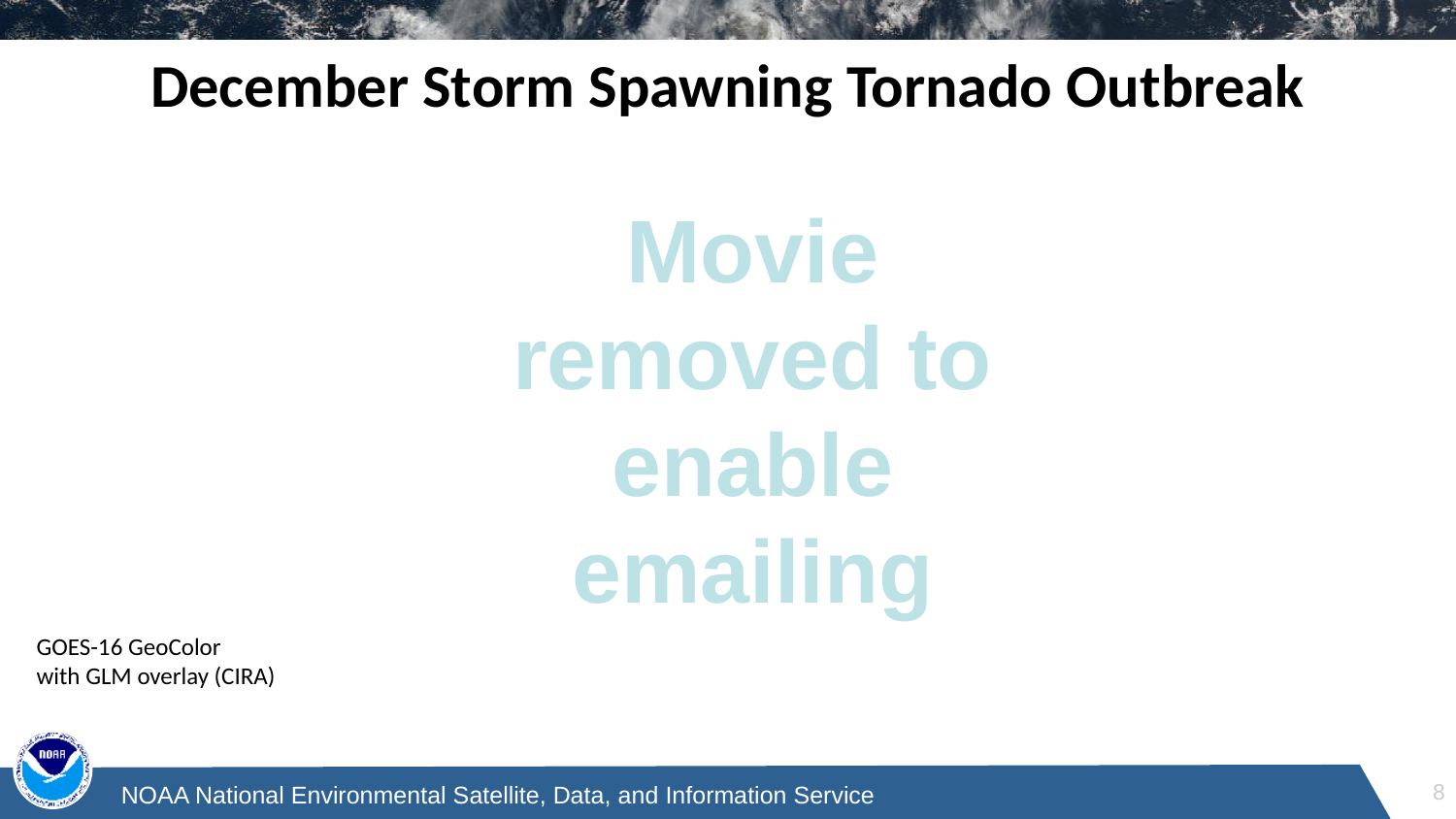

December Storm Spawning Tornado Outbreak
Movie removed to enable emailing
GOES-16 GeoColor
with GLM overlay (CIRA)